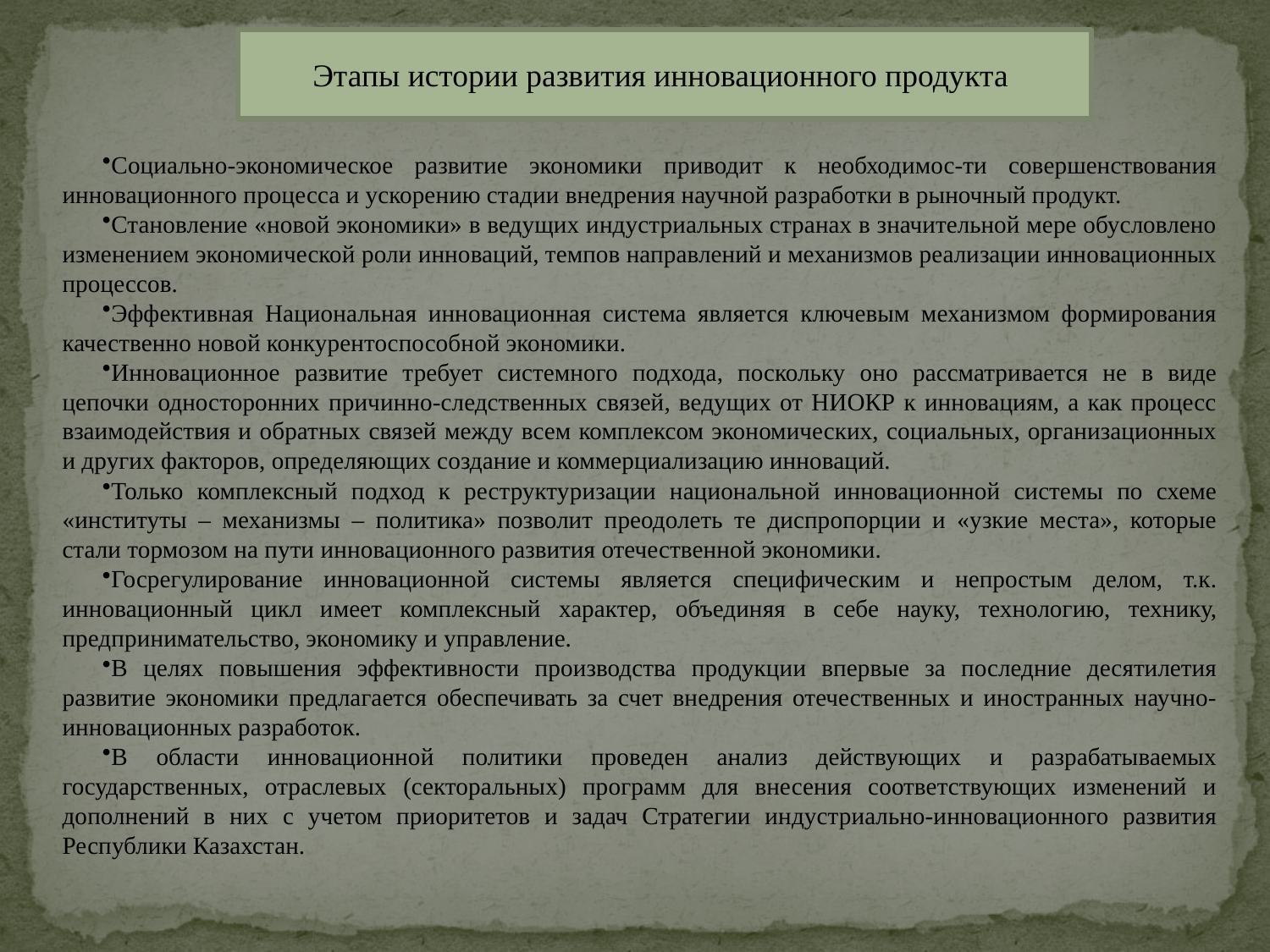

Этапы истории развития инновационного продукта
Социально-экономическое развитие экономики приводит к необходимос-ти совершенствования инновационного процесса и ускорению стадии внедрения научной разработки в рыночный продукт.
Становление «новой экономики» в ведущих индустриальных странах в значительной мере обусловлено изменением экономической роли инноваций, темпов направлений и механизмов реализации инновационных процессов.
Эффективная Национальная инновационная система является ключевым механизмом формирования качественно новой конкурентоспособной экономики.
Инновационное развитие требует системного подхода, поскольку оно рассматривается не в виде цепочки односторонних причинно-следственных связей, ведущих от НИОКР к инновациям, а как процесс взаимодействия и обратных связей между всем комплексом экономических, социальных, организационных и других факторов, определяющих создание и коммерциализацию инноваций.
Только комплексный подход к реструктуризации национальной инновационной системы по схеме «институты – механизмы – политика» позволит преодолеть те диспропорции и «узкие места», которые стали тормозом на пути инновационного развития отечественной экономики.
Госрегулирование инновационной системы является специфическим и непростым делом, т.к. инновационный цикл имеет комплексный характер, объединяя в себе науку, технологию, технику, предпринимательство, экономику и управление.
В целях повышения эффективности производства продукции впервые за последние десятилетия развитие экономики предлагается обеспечивать за счет внедрения отечественных и иностранных научно-инновационных разработок.
В области инновационной политики проведен анализ действующих и разрабатываемых государственных, отраслевых (секторальных) программ для внесения соответствующих изменений и дополнений в них с учетом приоритетов и задач Стратегии индустриально-инновационного развития Республики Казахстан.